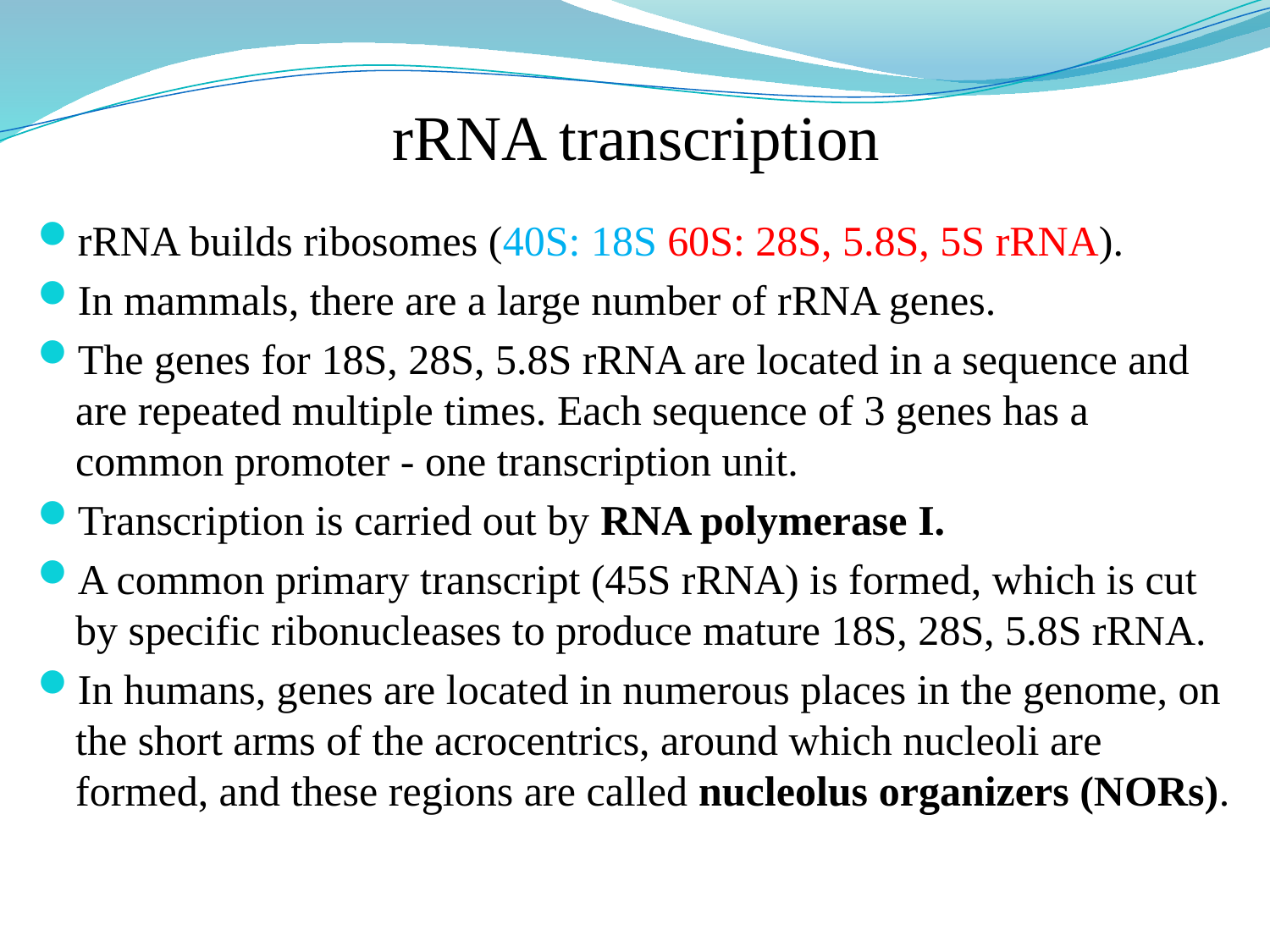

# rRNA transcription
rRNA builds ribosomes (40S: 18S 60S: 28S, 5.8S, 5S rRNA).
In mammals, there are a large number of rRNA genes.
The genes for 18S, 28S, 5.8S rRNA are located in a sequence and are repeated multiple times. Each sequence of 3 genes has a common promoter - one transcription unit.
Transcription is carried out by RNA polymerase I.
A common primary transcript (45S rRNA) is formed, which is cut by specific ribonucleases to produce mature 18S, 28S, 5.8S rRNA.
In humans, genes are located in numerous places in the genome, on the short arms of the acrocentrics, around which nucleoli are formed, and these regions are called nucleolus organizers (NORs).